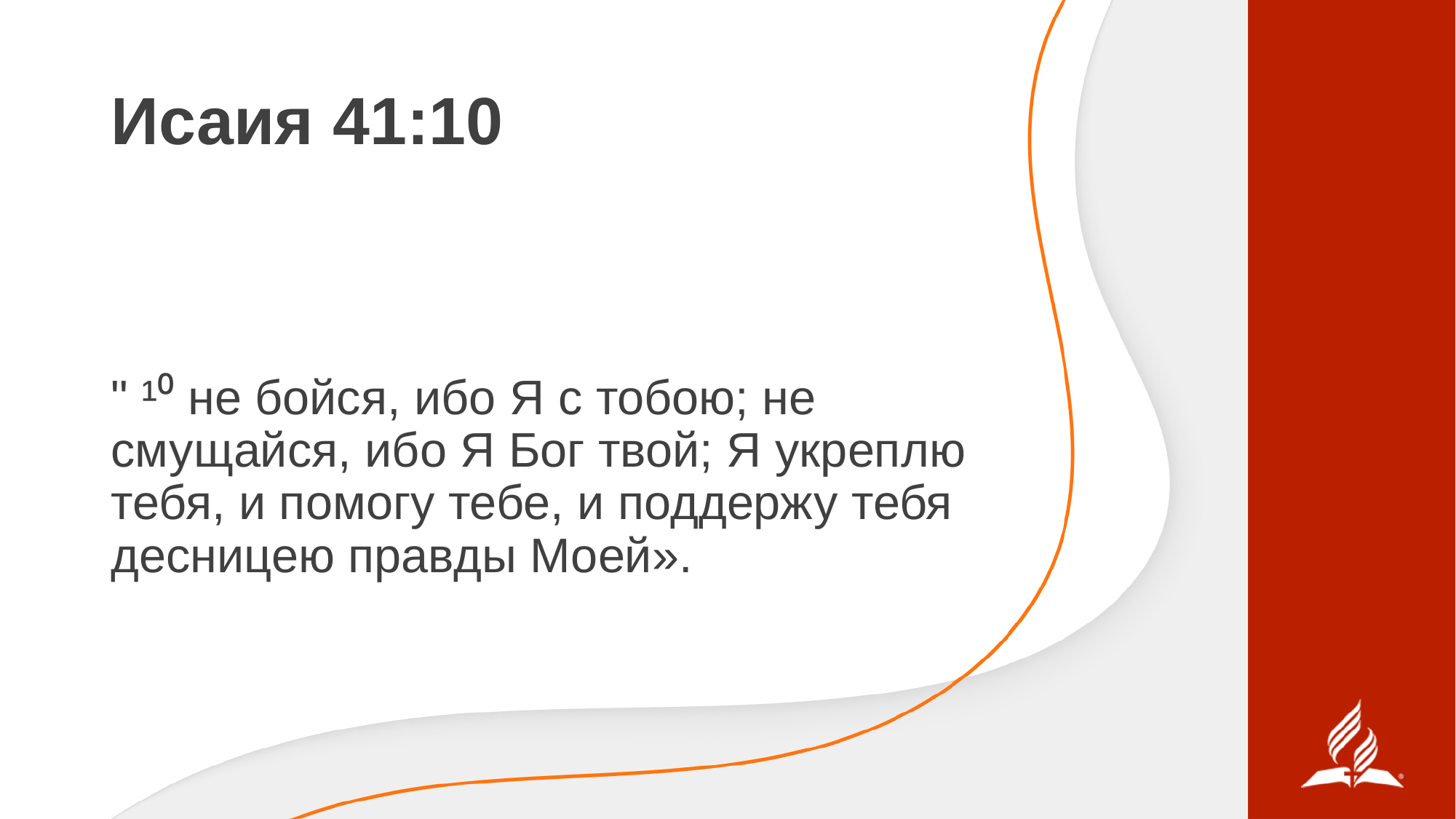

# Исаия 41:10
" ¹⁰ не бойся, ибо Я с тобою; не смущайся, ибо Я Бог твой; Я укреплю тебя, и помогу тебе, и поддержу тебя десницею правды Моей».